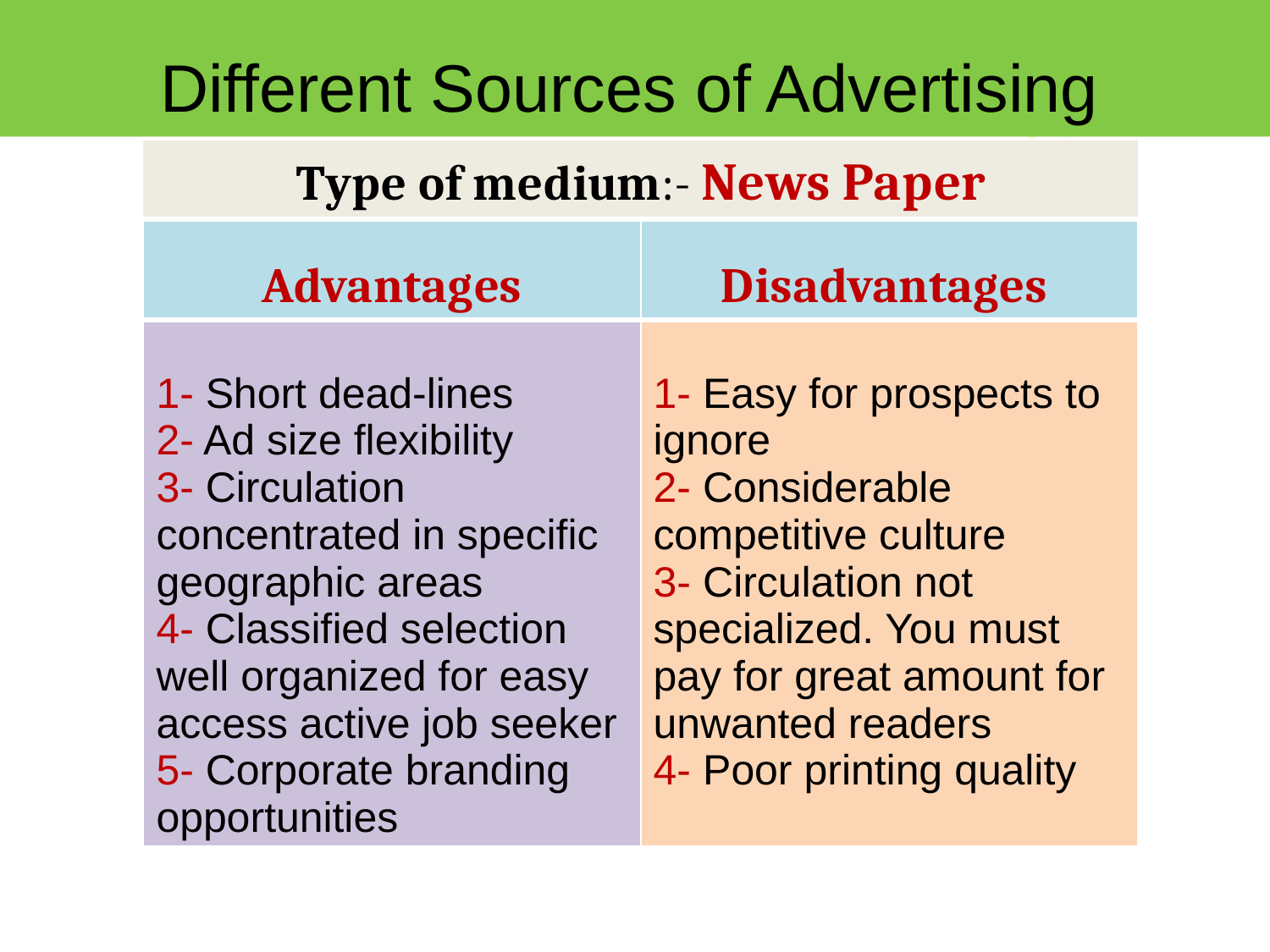

Different Sources of Advertising

Type of medium:- News Paper
| Advantages | Disadvantages |
| --- | --- |
| 1- Short dead-lines 2- Ad size flexibility 3- Circulation concentrated in specific geographic areas 4- Classified selection well organized for easy access active job seeker 5- Corporate branding opportunities | 1- Easy for prospects to ignore 2- Considerable competitive culture 3- Circulation not specialized. You must pay for great amount for unwanted readers 4- Poor printing quality |
| --- | --- |